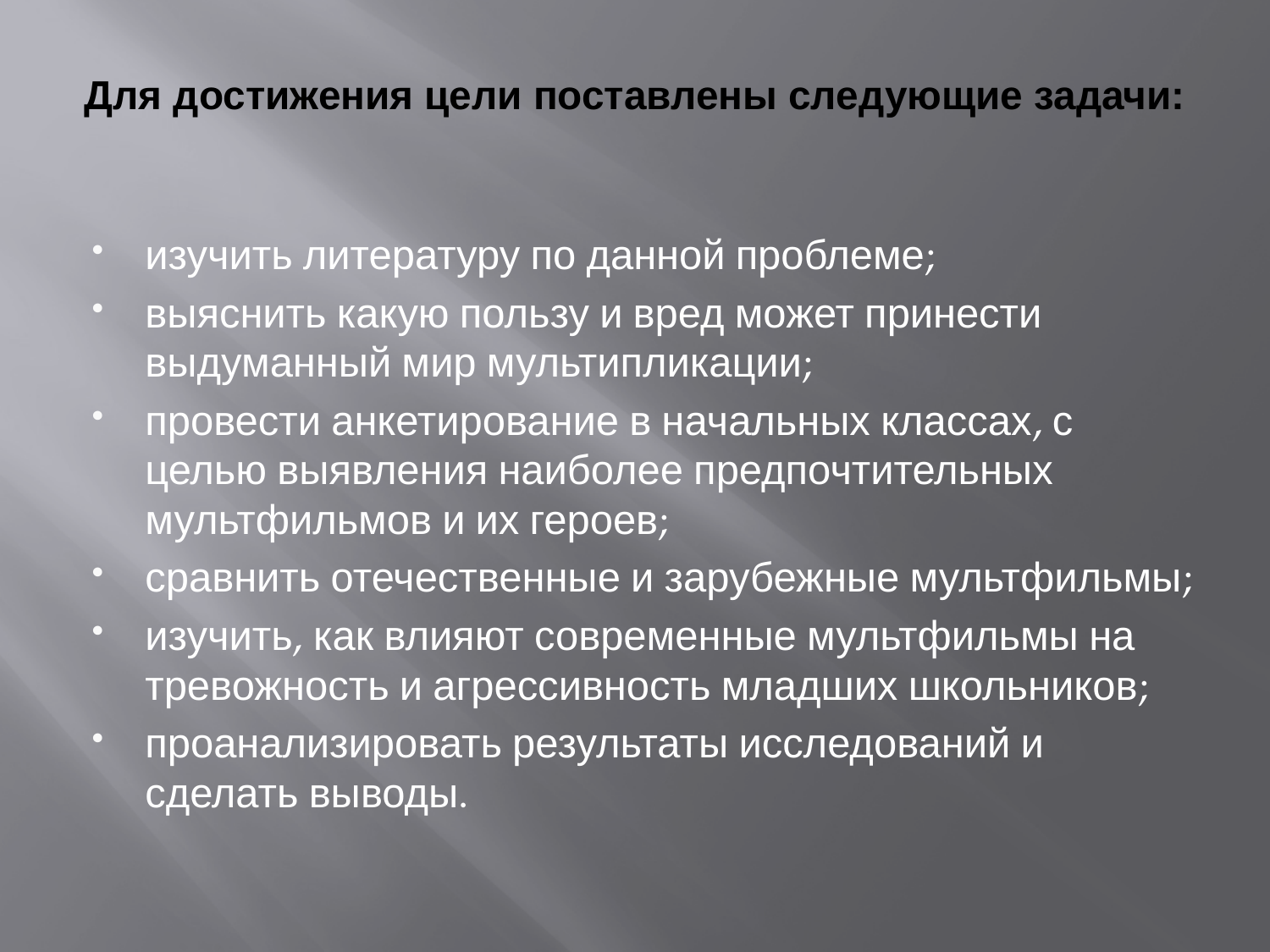

# Для достижения цели поставлены следующие задачи:
изучить литературу по данной проблеме;
выяснить какую пользу и вред может принести выдуманный мир мультипликации;
провести анкетирование в начальных классах, с целью выявления наиболее предпочтительных мультфильмов и их героев;
сравнить отечественные и зарубежные мультфильмы;
изучить, как влияют современные мультфильмы на тревожность и агрессивность младших школьников;
проанализировать результаты исследований и сделать выводы.